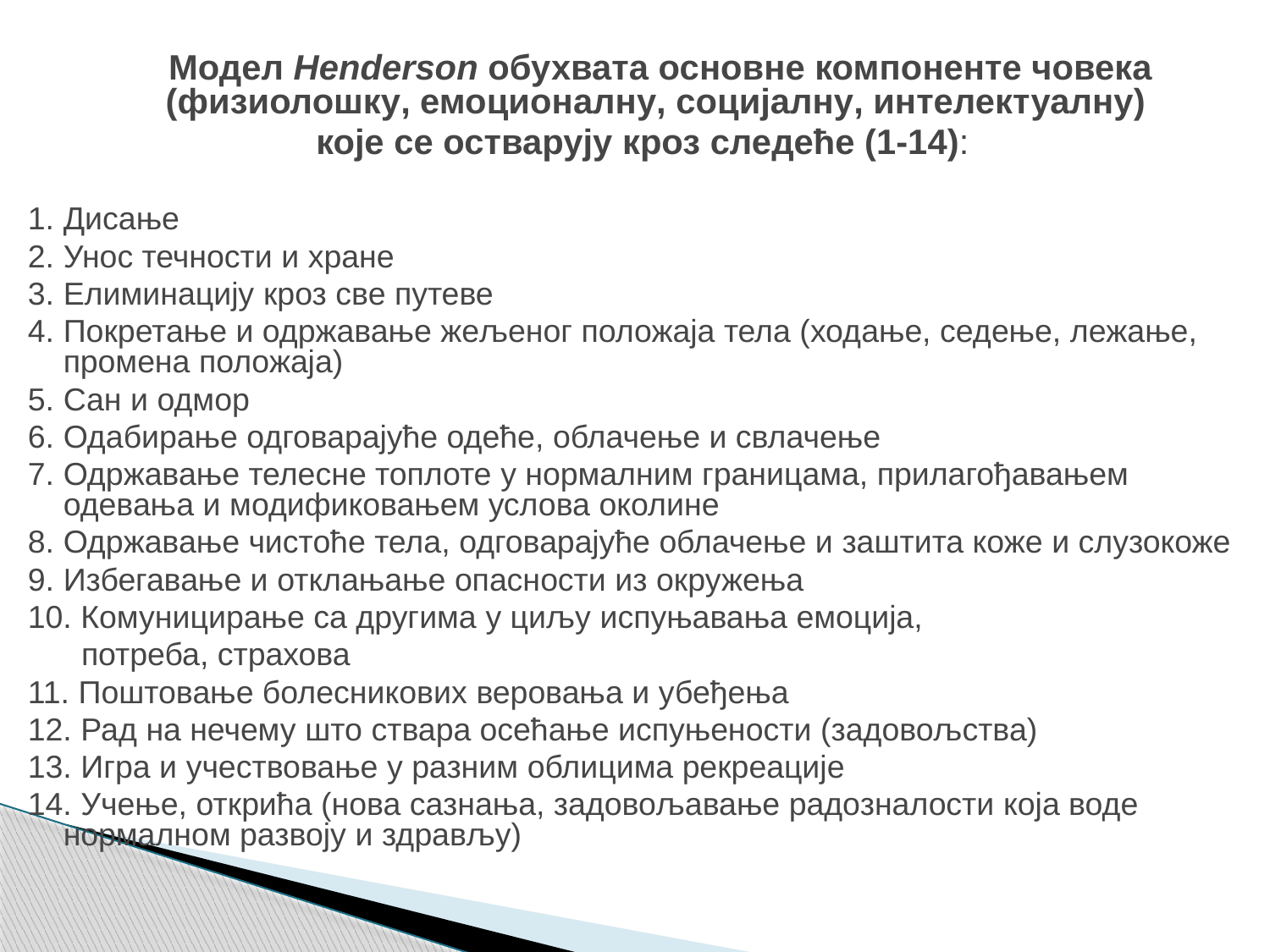

Модел Henderson обухвата основне компоненте човека (физиолошку, емоционалну, социјалну, интелектуалну)
које се остварују кроз следеће (1-14):

1. Дисање
2. Унос течности и хране
3. Елиминацију кроз све путеве
4. Покретање и одржавање жељеног положаја тела (ходање, седење, лежање, промена положаја)
5. Сан и одмор
6. Одабирање одговарајуће одеће, облачење и свлачење
7. Одржавање телесне топлоте у нормалним границама, прилагођавањем одевања и модификовањем услова околине
8. Одржавање чистоће тела, одговарајуће облачење и заштита коже и слузокоже
9. Избегавање и отклањање опасности из окружења
10. Комуницирање са другима у циљу испуњавања емоција,
      потреба, страхова
11. Поштовање болесникових веровања и убеђења
12. Рад на нечему што ствара осећање испуњености (задовољства)
13. Игра и учествовање у разним облицима рекреације
14. Учење, открића (нова сазнања, задовољавање радозналости која воде нормалном развоју и здрављу)